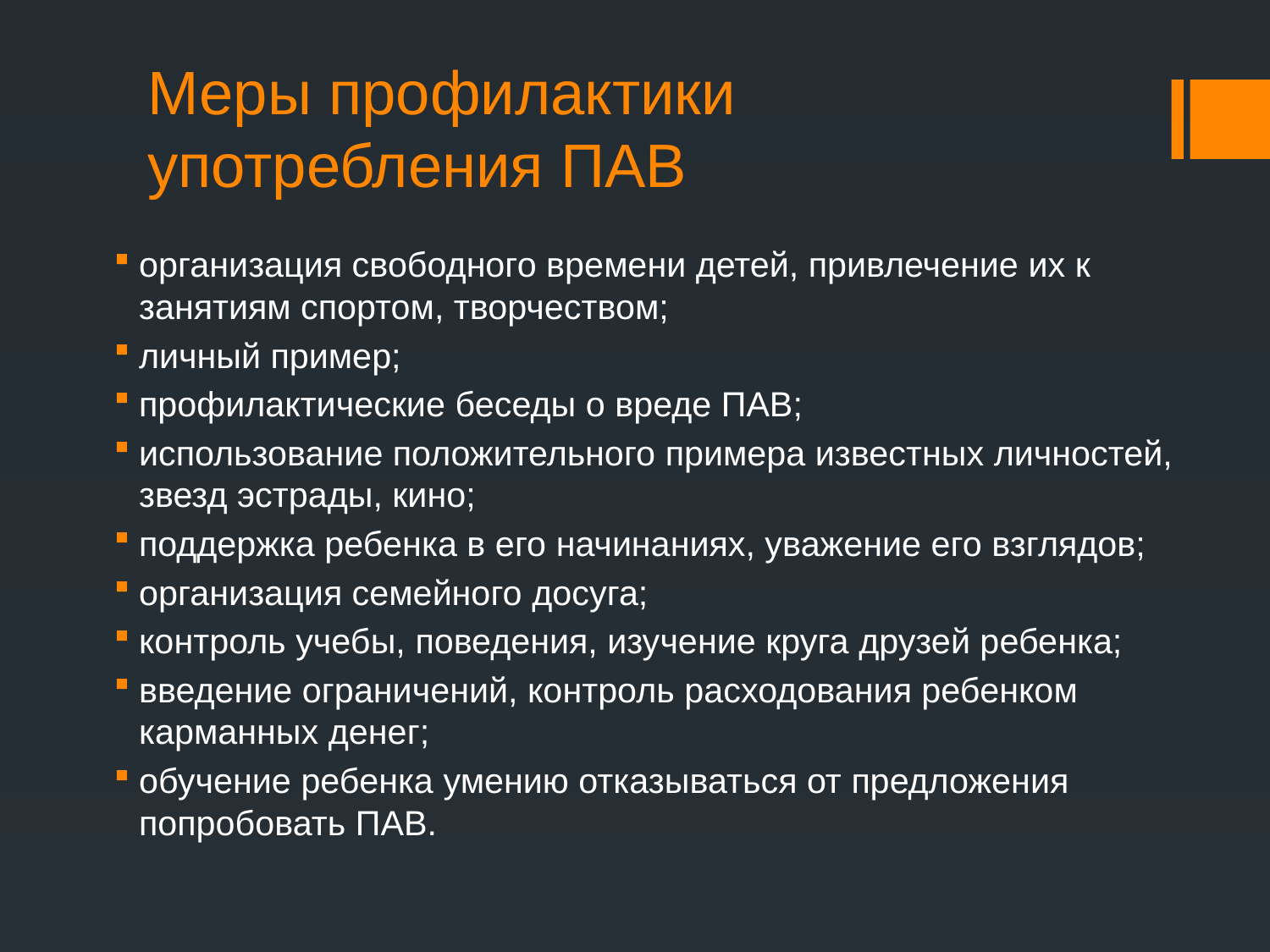

# Меры профилактики употребления ПАВ
организация свободного времени детей, привлечение их к занятиям спортом, творчеством;
личный пример;
профилактические беседы о вреде ПАВ;
использование положительного примера известных личностей, звезд эстрады, кино;
поддержка ребенка в его начинаниях, уважение его взглядов;
организация семейного досуга;
контроль учебы, поведения, изучение круга друзей ребенка;
введение ограничений, контроль расходования ребенком карманных денег;
обучение ребенка умению отказываться от предложения попробовать ПАВ.